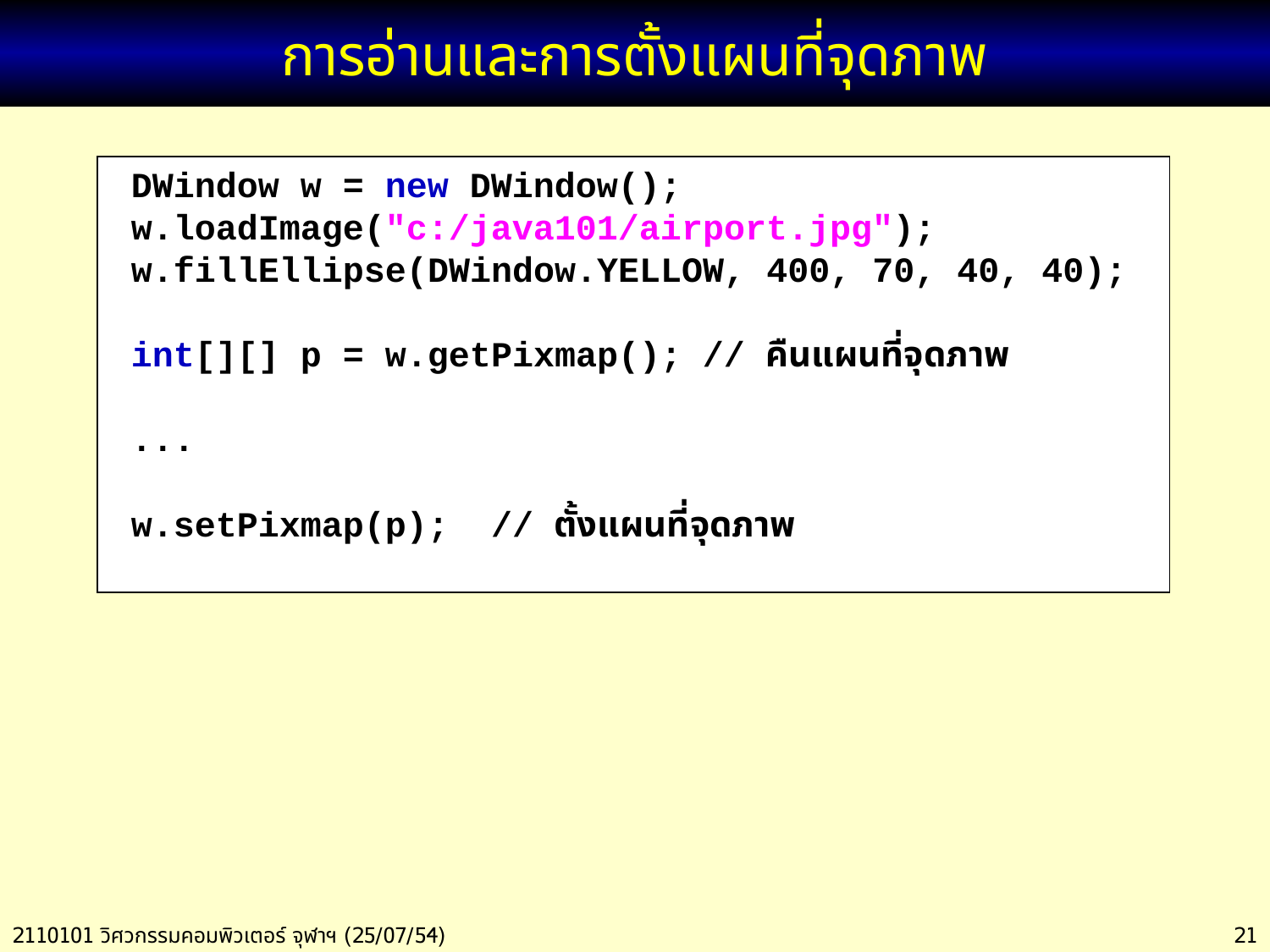

# การอ่านและการตั้งแผนที่จุดภาพ
 DWindow w = new DWindow();
 w.loadImage("c:/java101/airport.jpg");
 w.fillEllipse(DWindow.YELLOW, 400, 70, 40, 40);

 int[][] p = w.getPixmap(); // คืนแผนที่จุดภาพ

 ...

 w.setPixmap(p);  // ตั้งแผนที่จุดภาพ